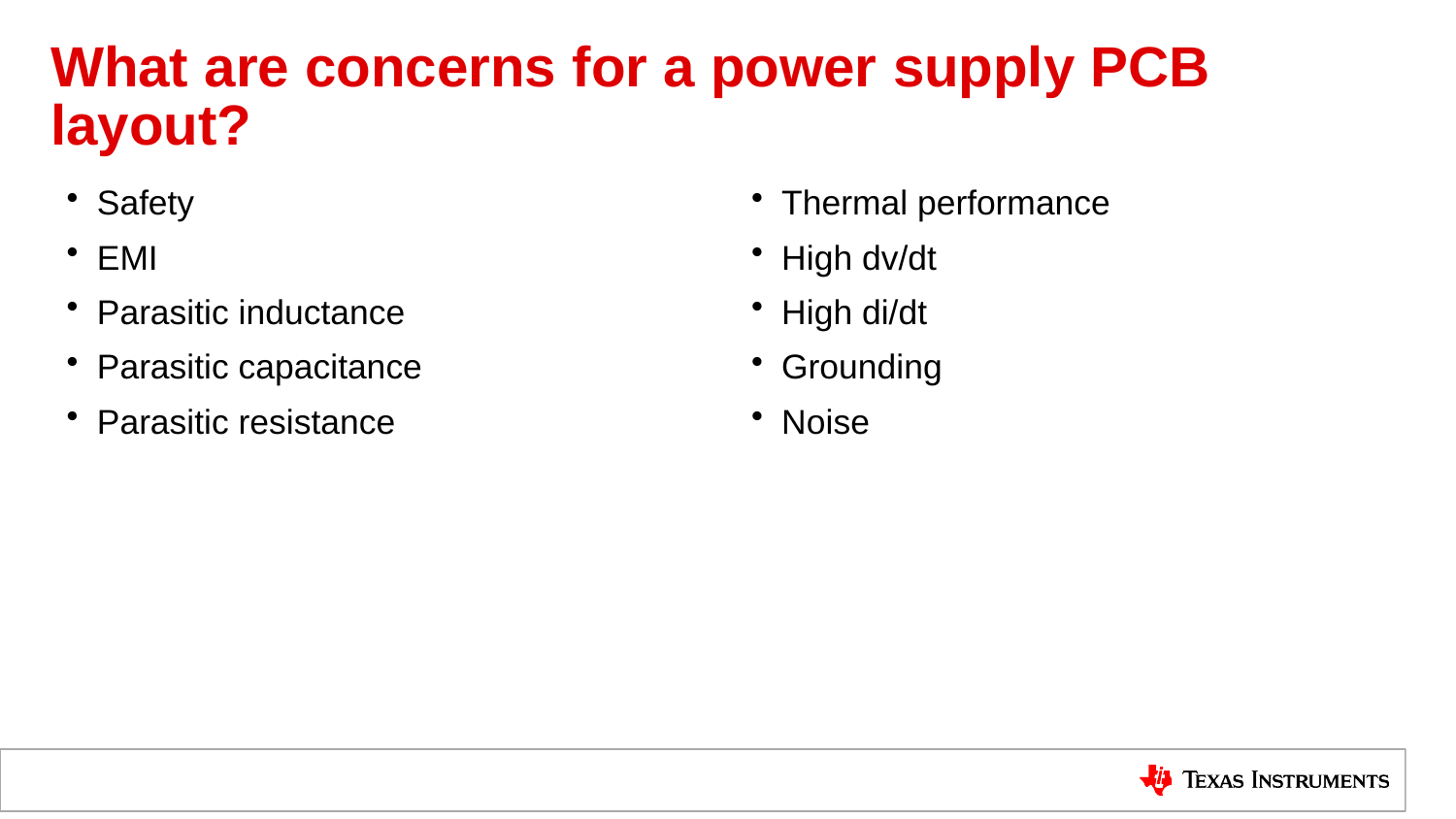

# What are concerns for a power supply PCB layout?
Safety
EMI
Parasitic inductance
Parasitic capacitance
Parasitic resistance
Thermal performance
High dv/dt
High di/dt
Grounding
Noise